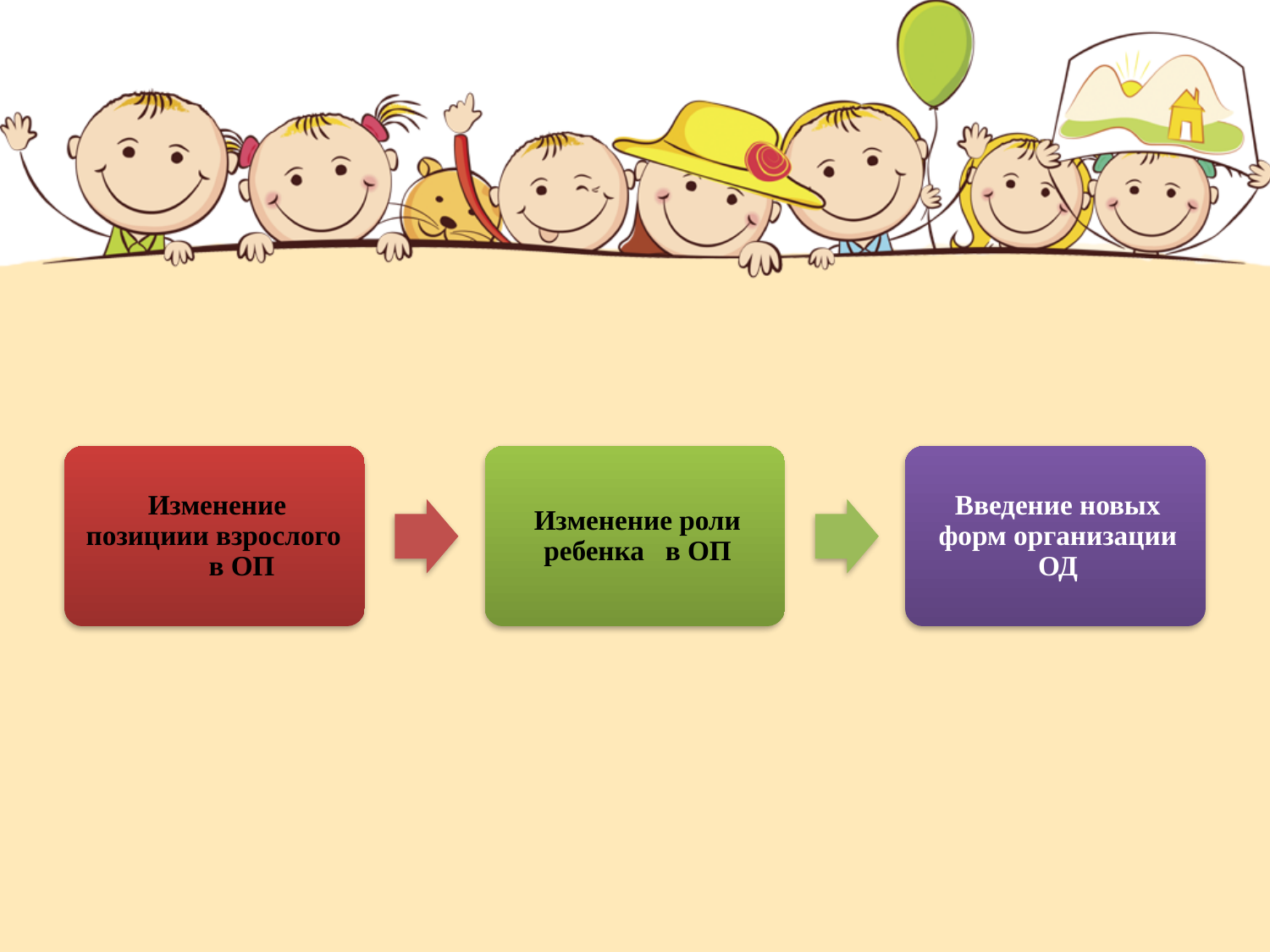

#
Изменение позициии взрослого         в ОП

Изменение роли ребенка   в ОП

Введение новых форм организации ОД